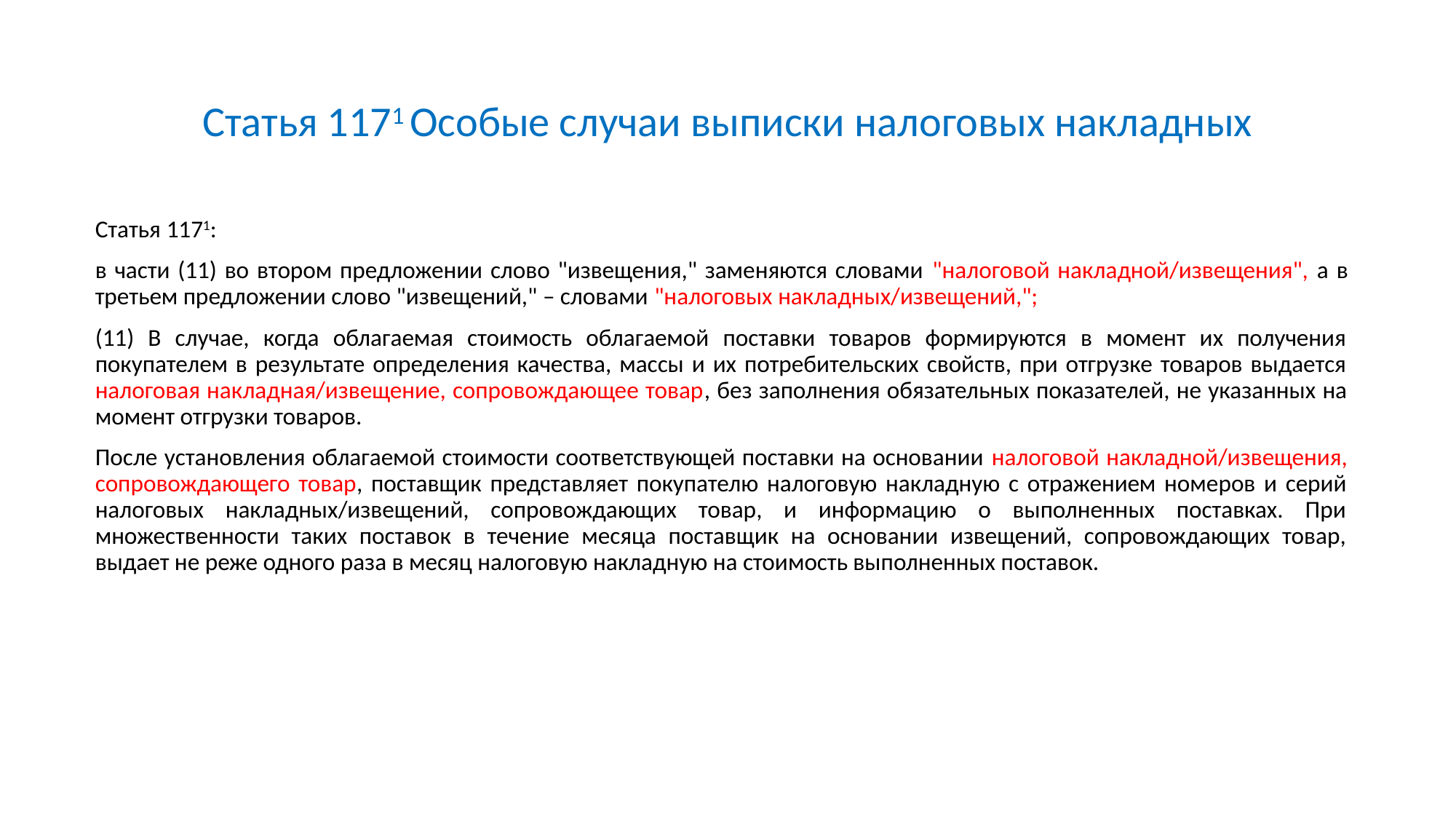

# Статья 1171 Особые случаи выписки налоговых накладных
Статья 1171:
в части (11) во втором предложении слово "извещения," заменяются словами "налоговой накладной/извещения", а в третьем предложении слово "извещений," – словами "налоговых накладных/извещений,";
(11) В случае, когда облагаемая стоимость облагаемой поставки товаров формируются в момент их получения покупателем в результате определения качества, массы и их потребительских свойств, при отгрузке товаров выдается налоговая накладная/извещение, сопровождающее товар, без заполнения обязательных показателей, не указанных на момент отгрузки товаров.
После установления облагаемой стоимости соответствующей поставки на основании налоговой накладной/извещения, сопровождающего товар, поставщик представляет покупателю налоговую накладную с отражением номеров и серий налоговых накладных/извещений, сопровождающих товар, и информацию о выполненных поставках. При множественности таких поставок в течение месяца поставщик на основании извещений, сопровождающих товар, выдает не реже одного раза в месяц налоговую накладную на стоимость выполненных поставок.